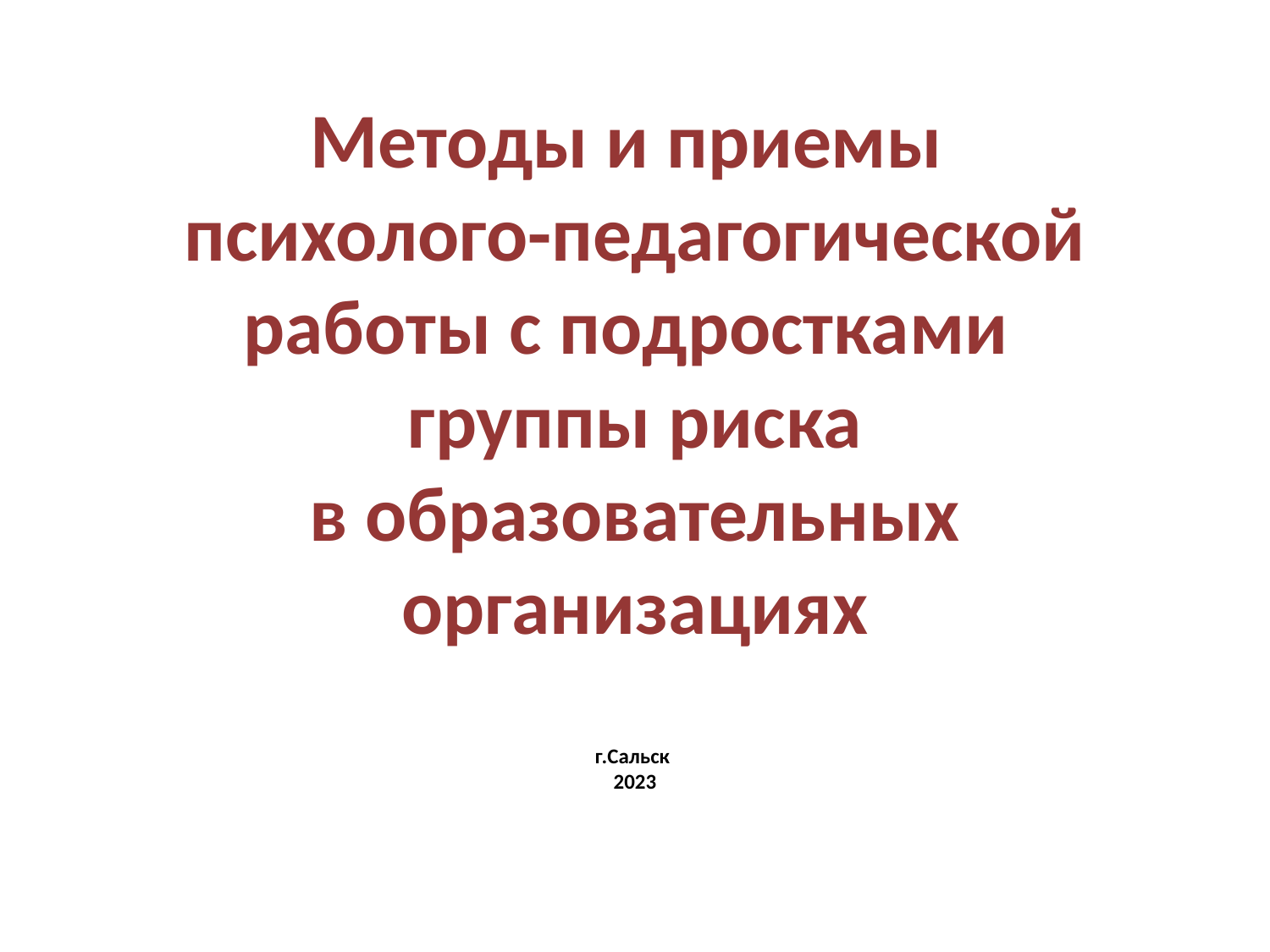

# Методы и приемы психолого-педагогической работы с подростками группы риска в образовательных организациях г.Сальск 2023